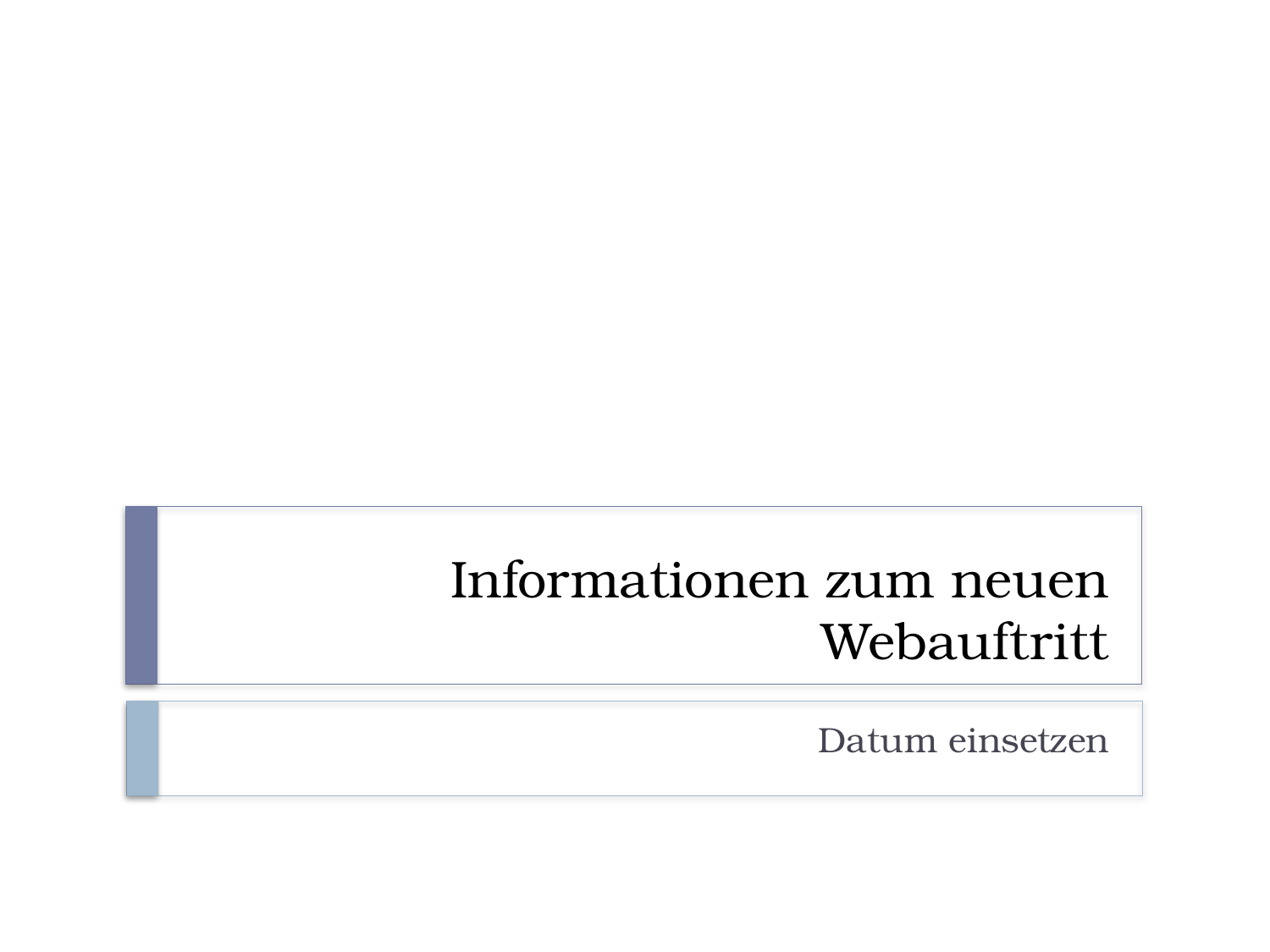

# Informationen zum neuen Webauftritt
Datum einsetzen